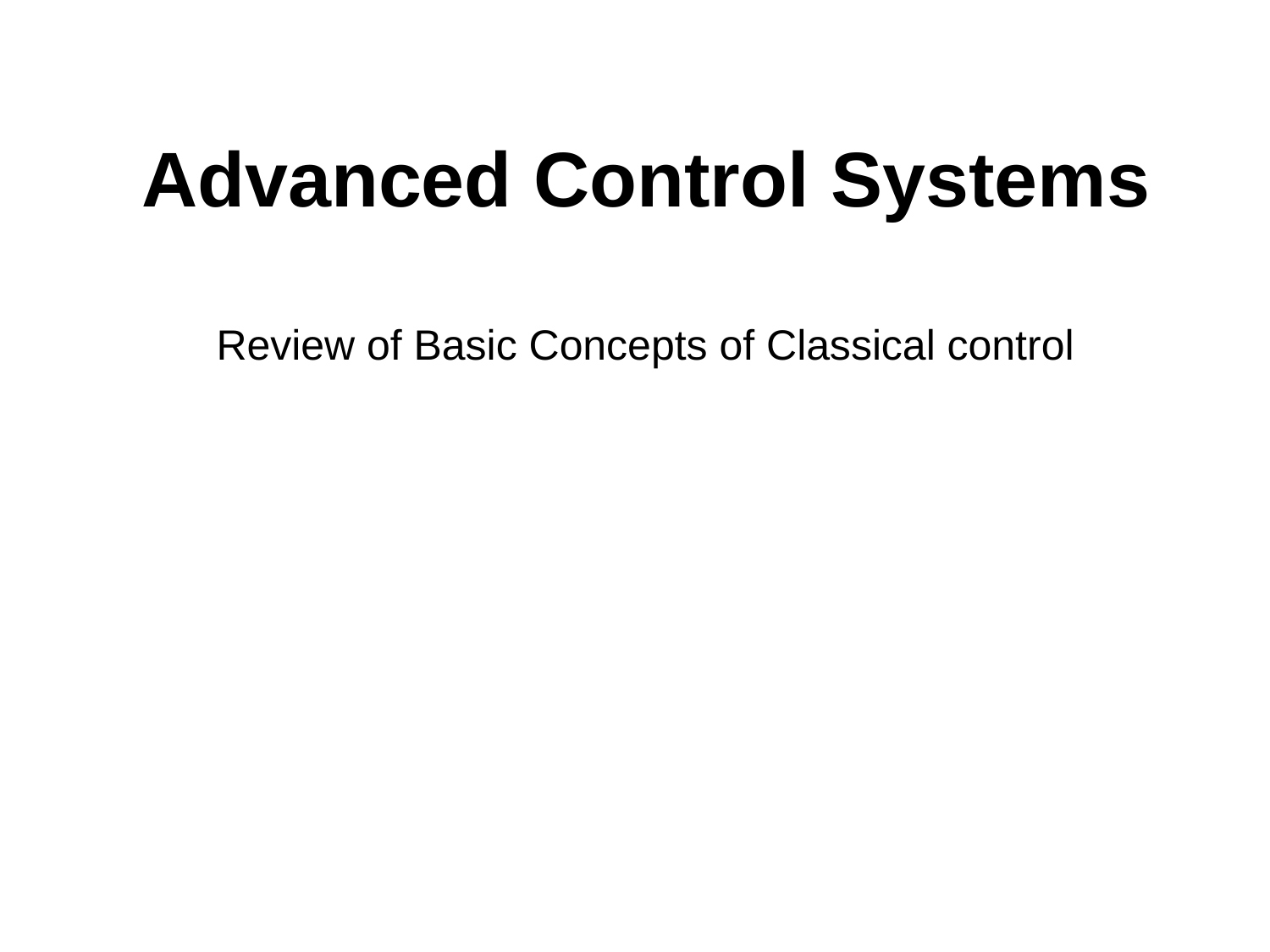

# Advanced Control Systems
Review of Basic Concepts of Classical control